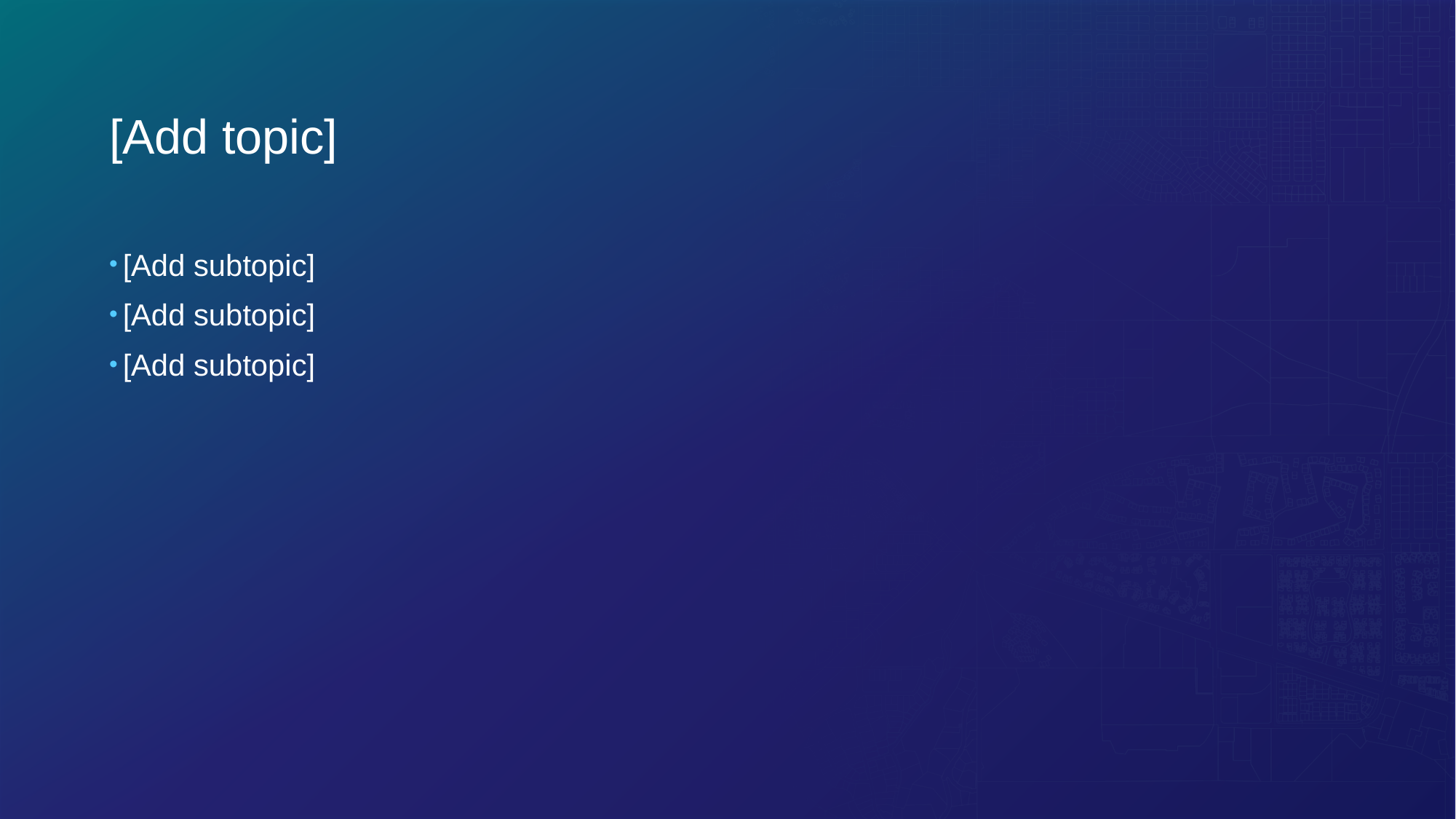

# [Add topic]
[Add subtopic]
[Add subtopic]
[Add subtopic]